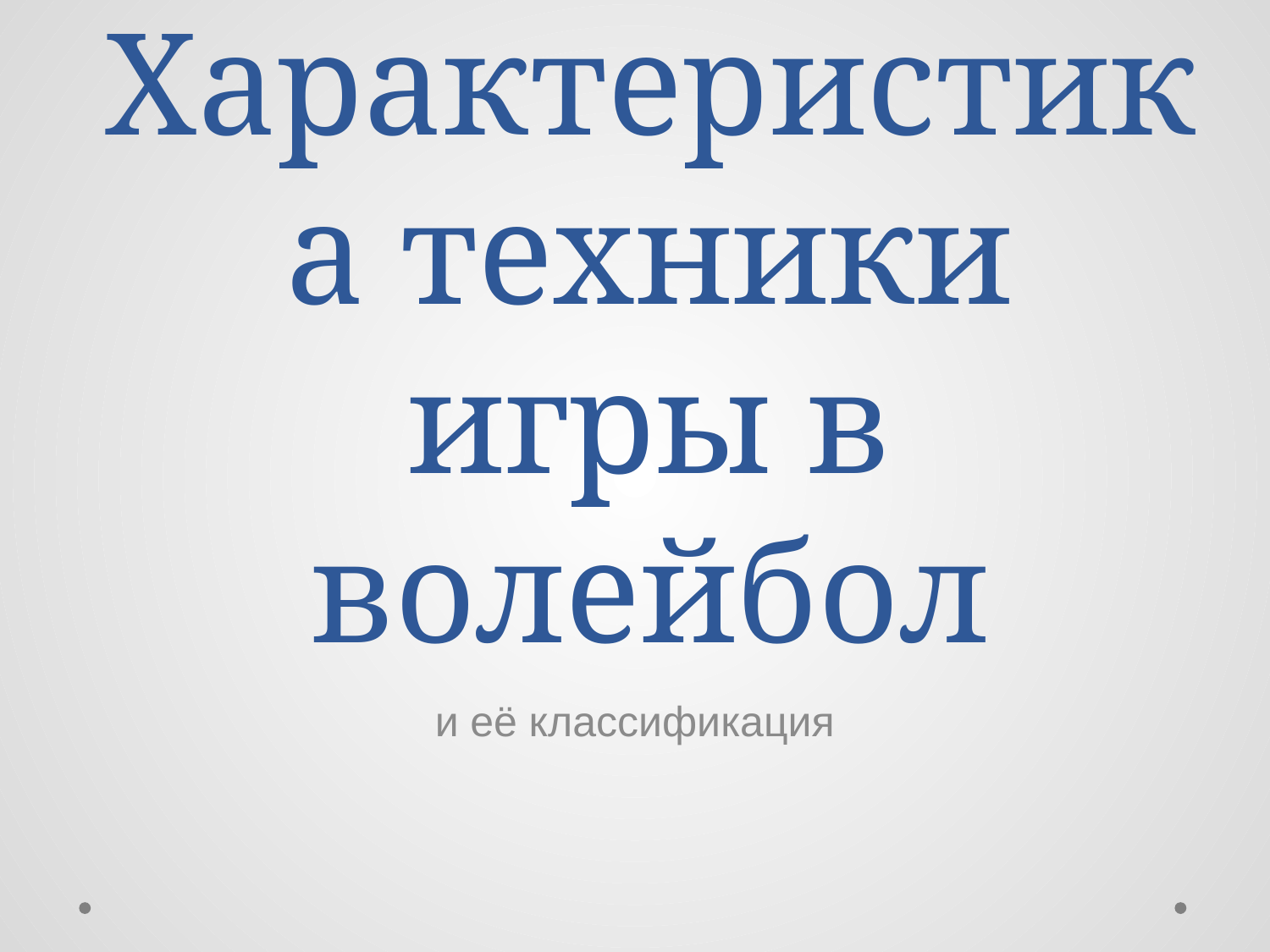

# Характеристика техники игры в волейбол
и её классификация